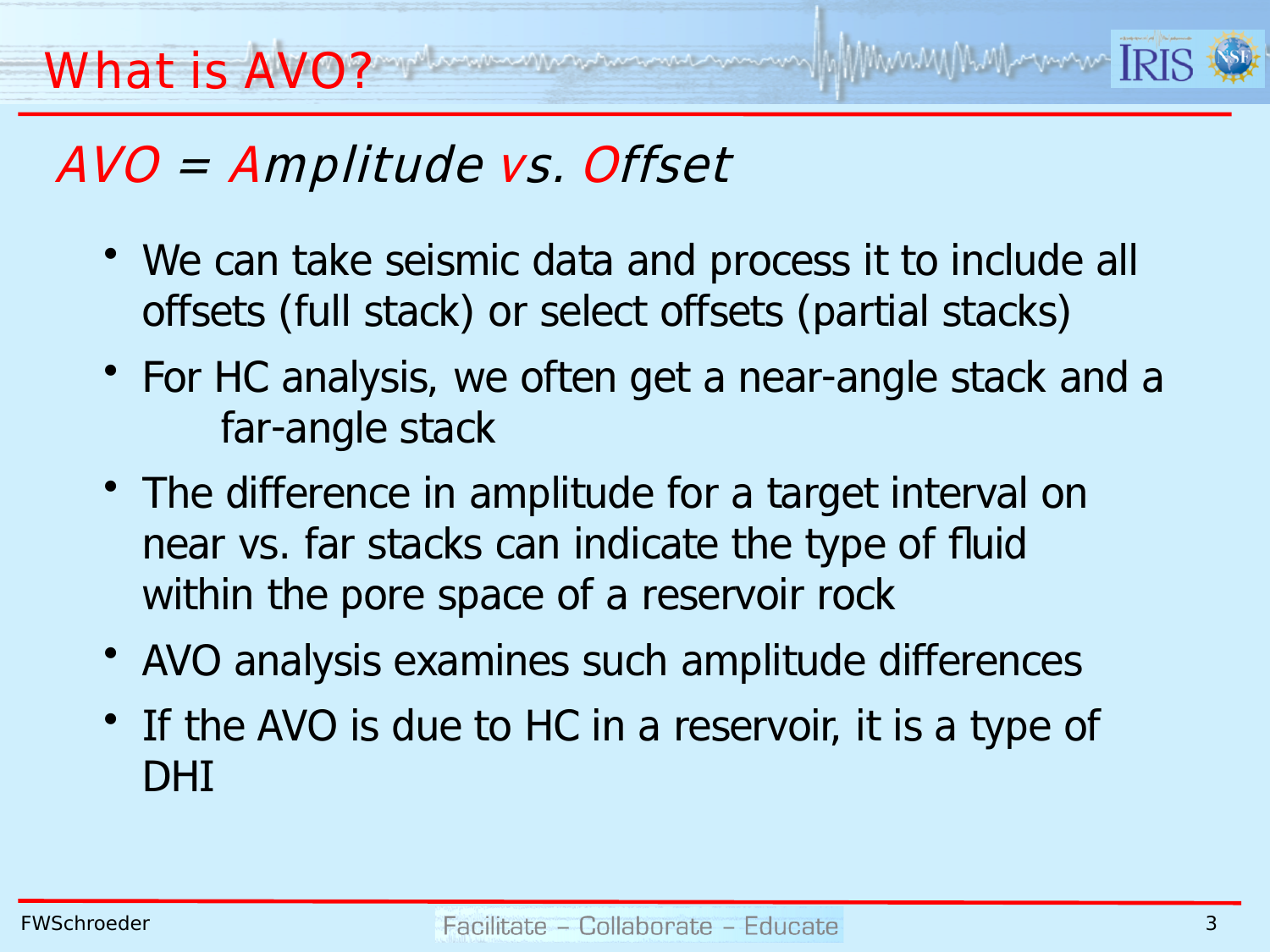

# What is AVO?
AVO = Amplitude vs. Offset
We can take seismic data and process it to include all 	offsets (full stack) or select offsets (partial stacks)
For HC analysis, we often get a near-angle stack and a 	far-angle stack
The difference in amplitude for a target interval on 	near vs. far stacks can indicate the type of fluid 	within the pore space of a reservoir rock
AVO analysis examines such amplitude differences
If the AVO is due to HC in a reservoir, it is a type of 	DHI